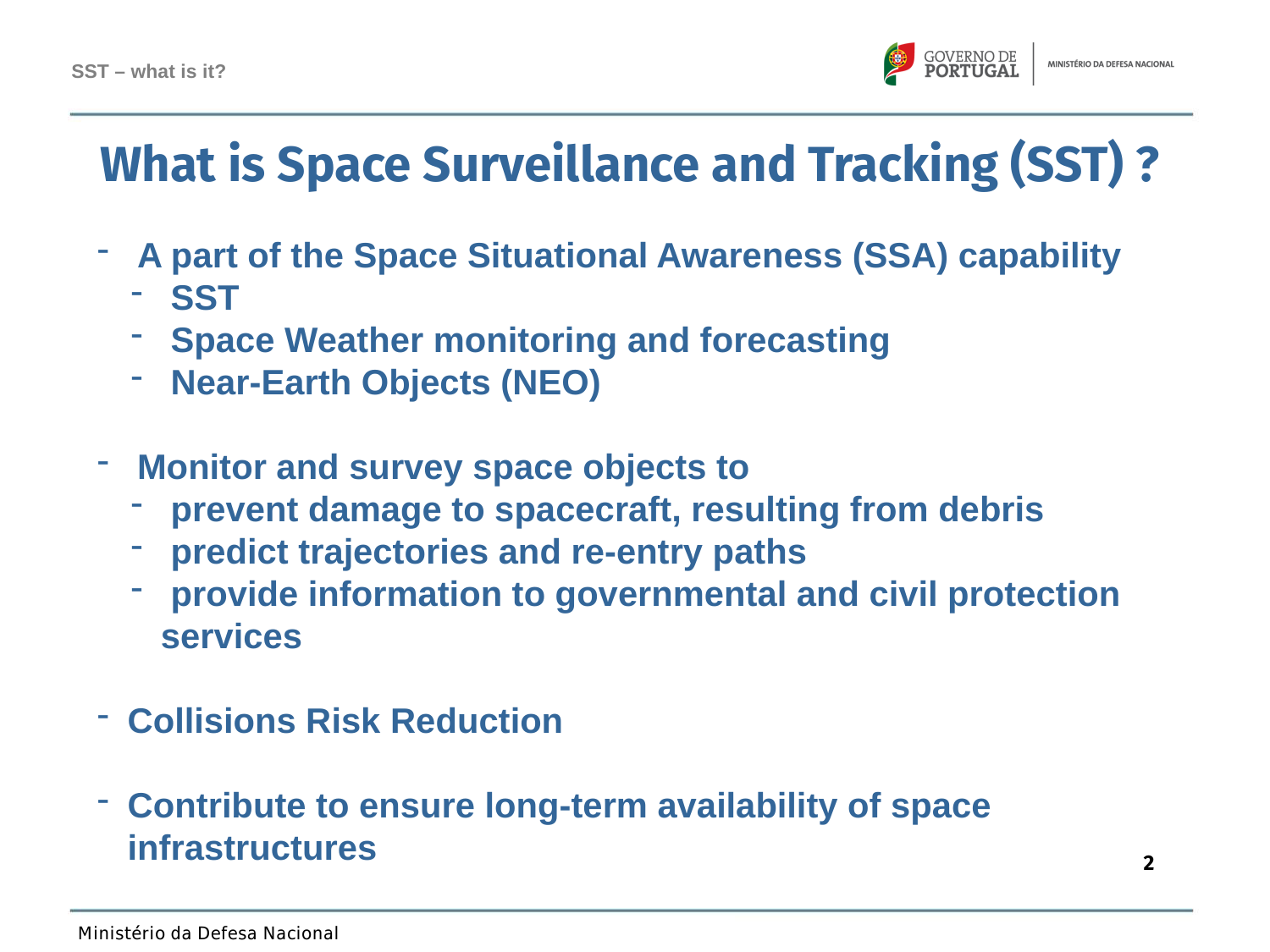

SST – what is it?
What is Space Surveillance and Tracking (SST) ?
 A part of the Space Situational Awareness (SSA) capability
 SST
 Space Weather monitoring and forecasting
 Near-Earth Objects (NEO)

 Monitor and survey space objects to
 prevent damage to spacecraft, resulting from debris
 predict trajectories and re-entry paths
 provide information to governmental and civil protection services

Collisions Risk Reduction

Contribute to ensure long-term availability of space infrastructures

Ministério da Defesa Nacional